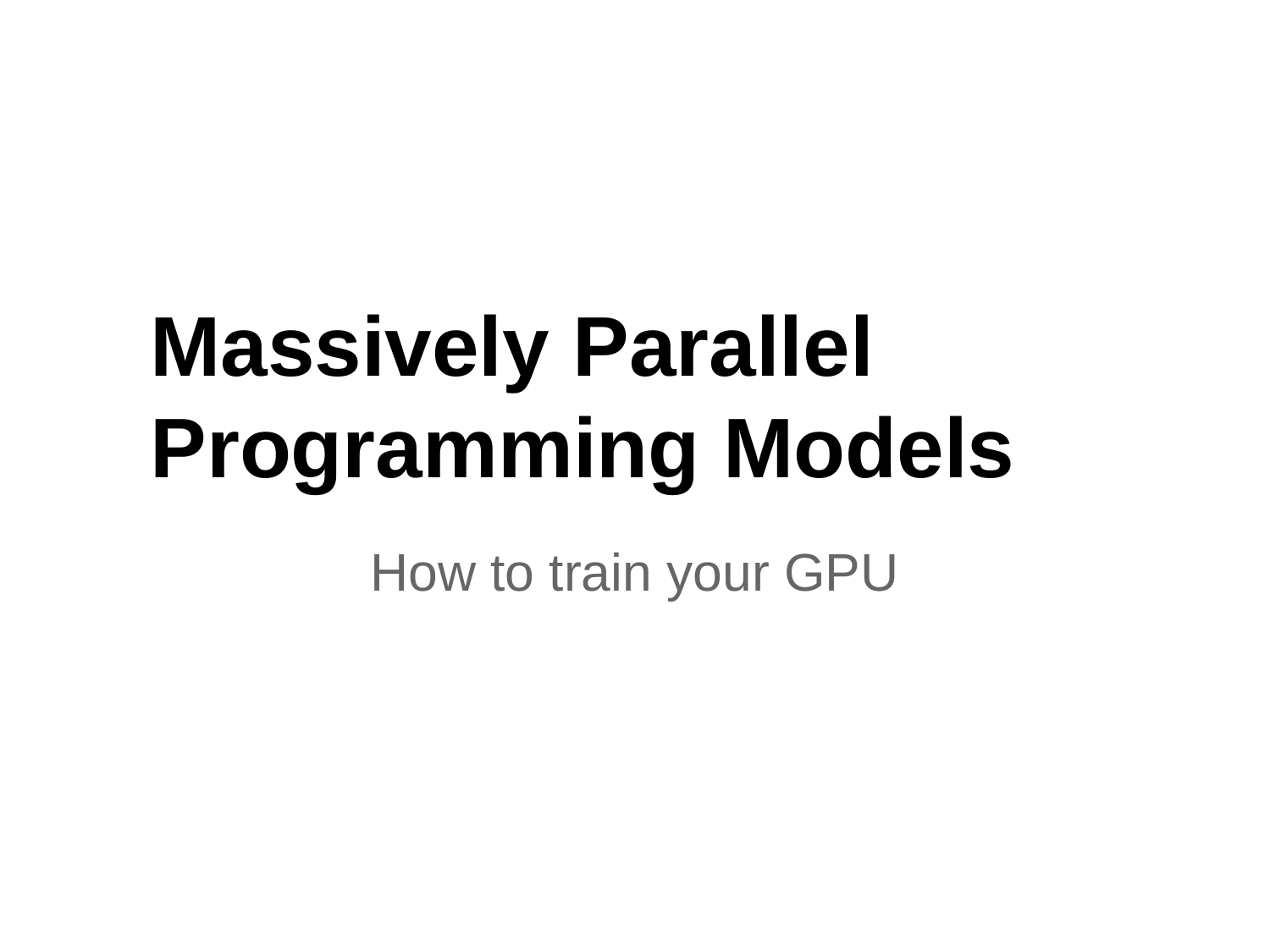

# Massively Parallel
Programming Models
How to train your GPU